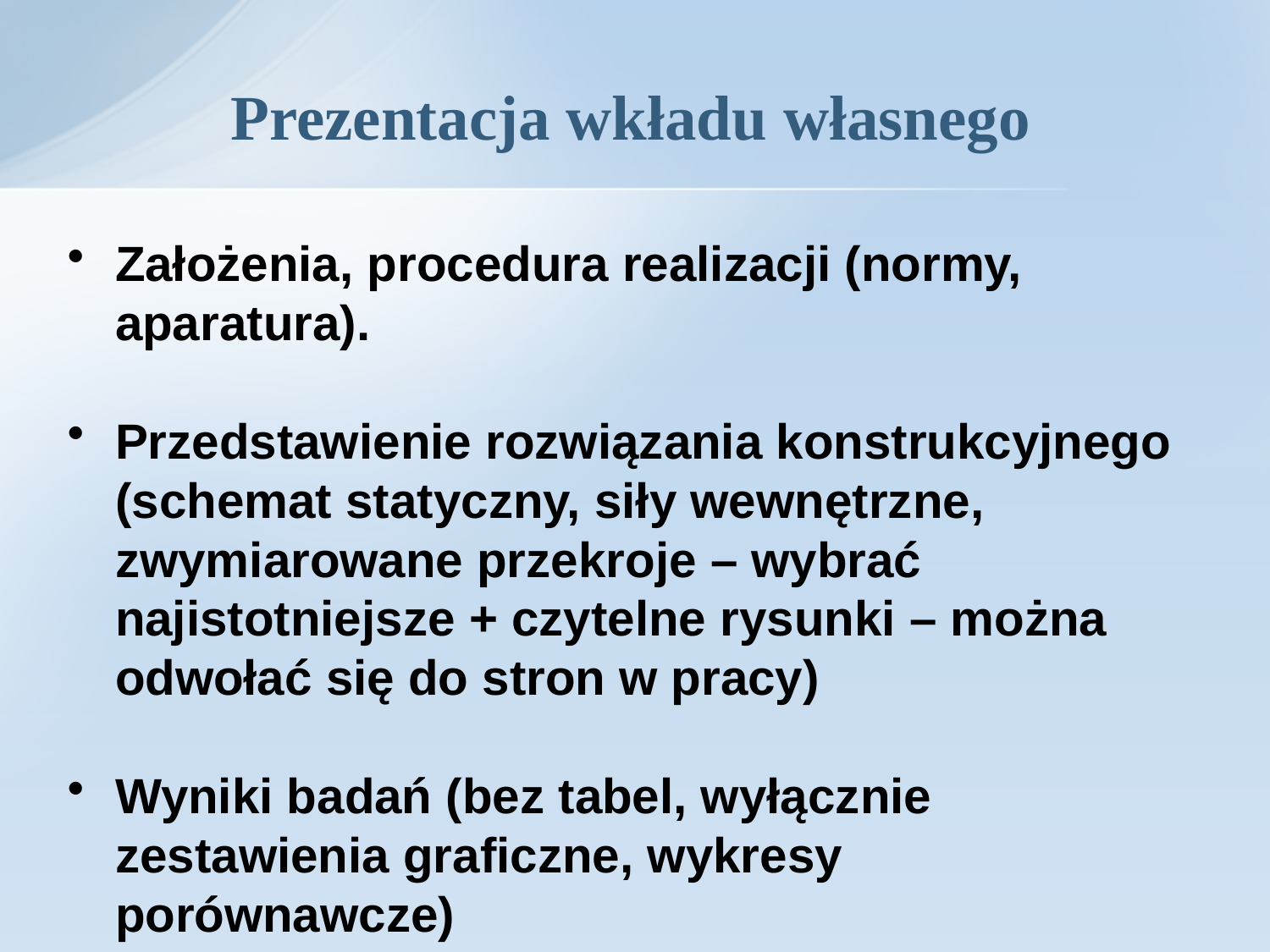

Prezentacja wkładu własnego
Założenia, procedura realizacji (normy, aparatura).

Przedstawienie rozwiązania konstrukcyjnego (schemat statyczny, siły wewnętrzne, zwymiarowane przekroje – wybrać najistotniejsze + czytelne rysunki – można odwołać się do stron w pracy)

Wyniki badań (bez tabel, wyłącznie zestawienia graficzne, wykresy porównawcze)